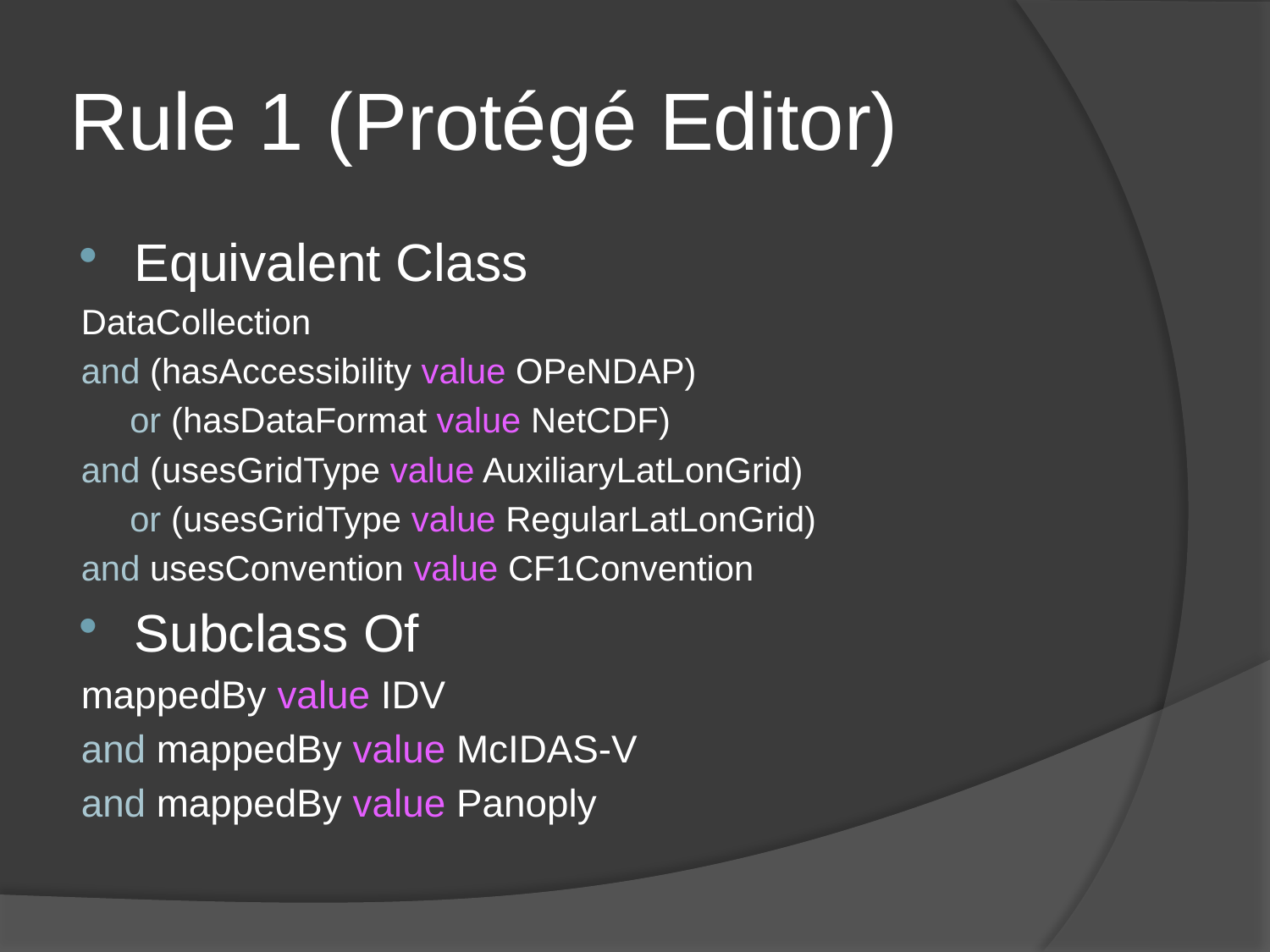

# Rule 1 (Protégé Editor)
Equivalent Class
DataCollection
and (hasAccessibility value OPeNDAP)
     or (hasDataFormat value NetCDF)
and (usesGridType value AuxiliaryLatLonGrid)
     or (usesGridType value RegularLatLonGrid)
and usesConvention value CF1Convention
Subclass Of
mappedBy value IDV
and mappedBy value McIDAS-V
and mappedBy value Panoply